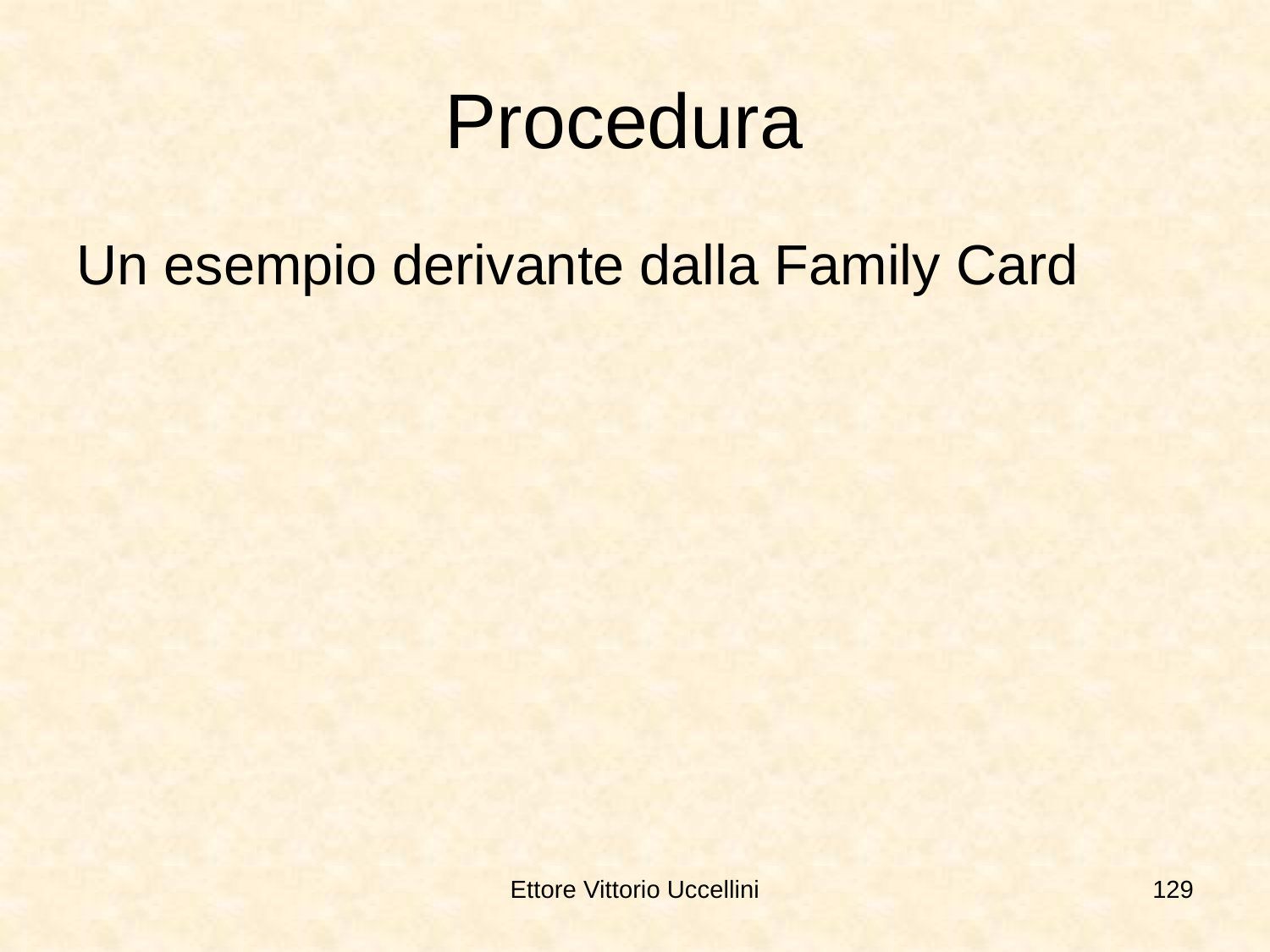

# Procedura
Un esempio derivante dalla Family Card
Ettore Vittorio Uccellini
129